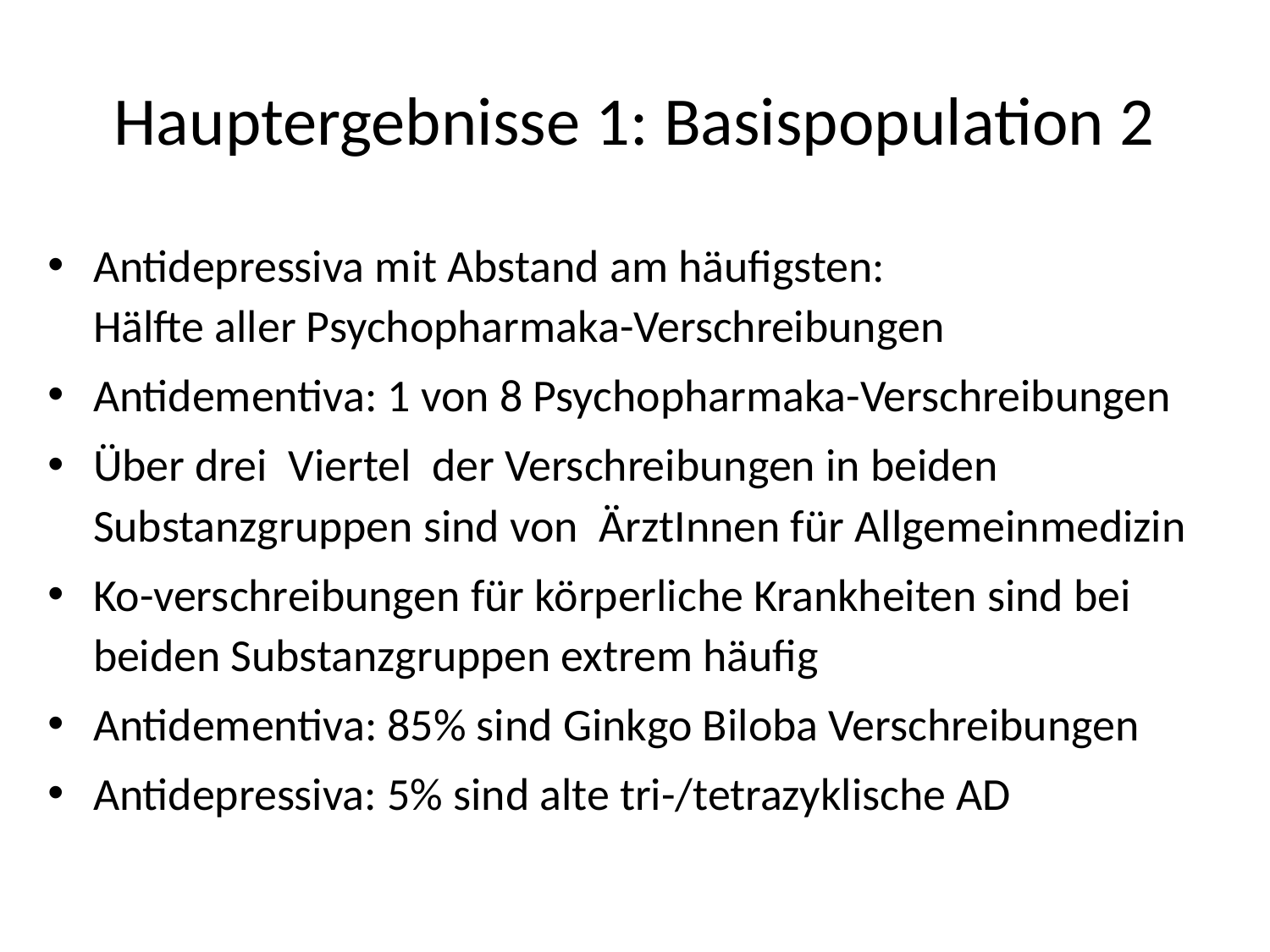

# Hauptergebnisse 1: Basispopulation 2
Antidepressiva mit Abstand am häufigsten:
Hälfte aller Psychopharmaka-Verschreibungen
Antidementiva: 1 von 8 Psychopharmaka-Verschreibungen
Über drei  Viertel  der Verschreibungen in beiden Substanzgruppen sind von  ÄrztInnen für Allgemeinmedizin
Ko-verschreibungen für körperliche Krankheiten sind bei beiden Substanzgruppen extrem häufig
Antidementiva: 85% sind Ginkgo Biloba Verschreibungen
Antidepressiva: 5% sind alte tri-/tetrazyklische AD